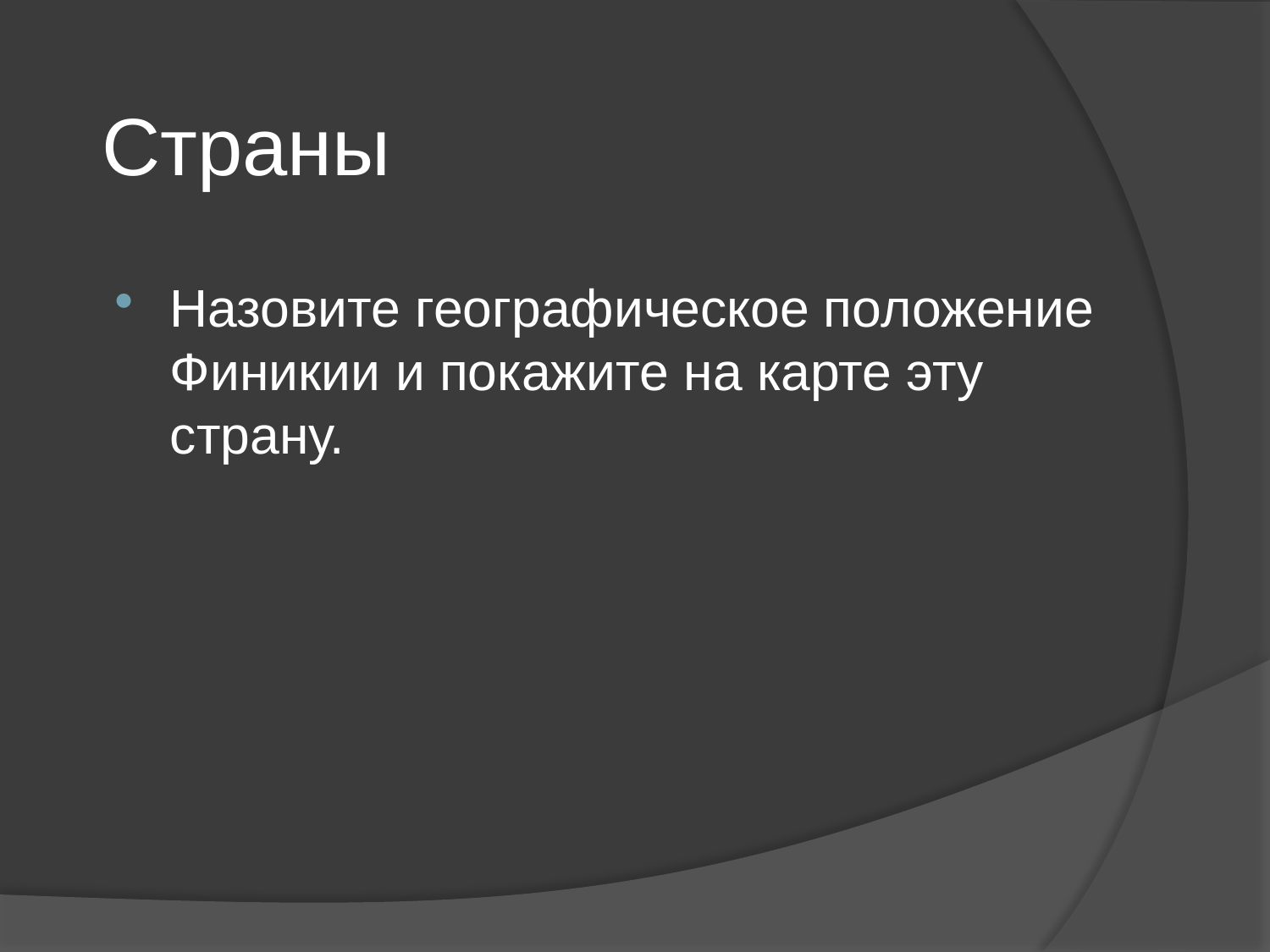

# Страны
Назовите географическое положение Финикии и покажите на карте эту страну.